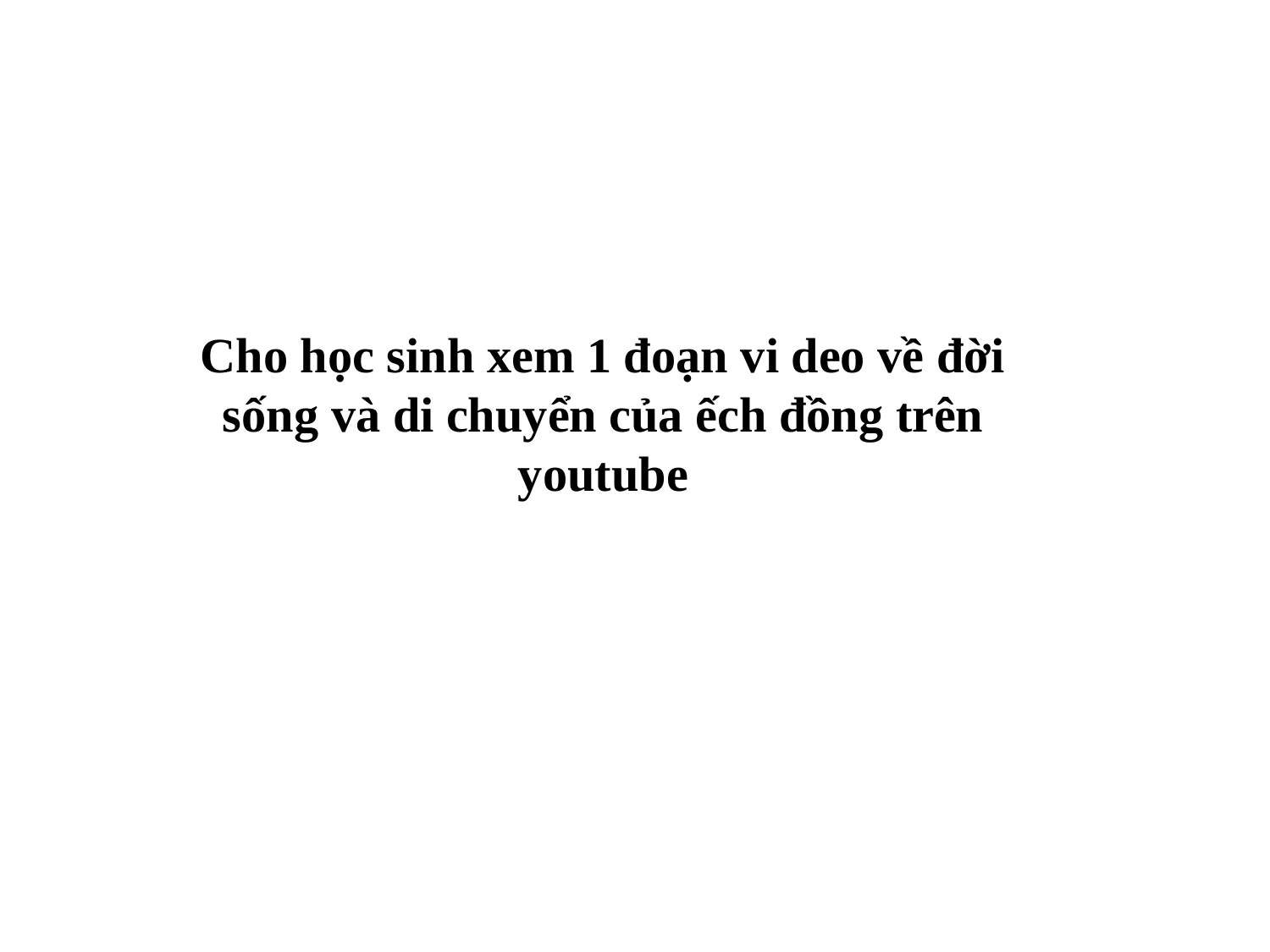

Cho học sinh xem 1 đoạn vi deo về đời sống và di chuyển của ếch đồng trên youtube